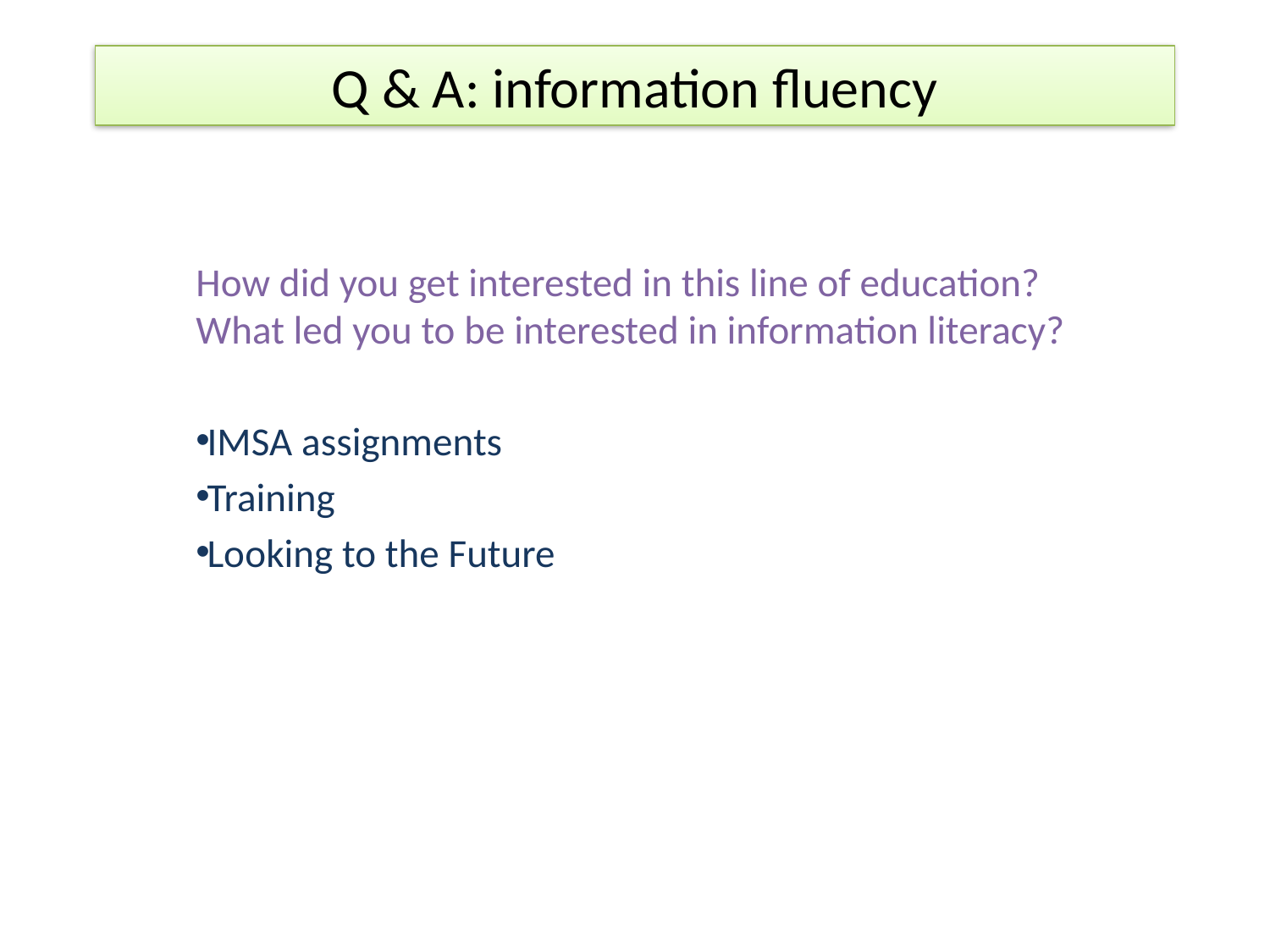

Q & A: information fluency
How did you get interested in this line of education? What led you to be interested in information literacy?

IMSA assignments
Training
Looking to the Future